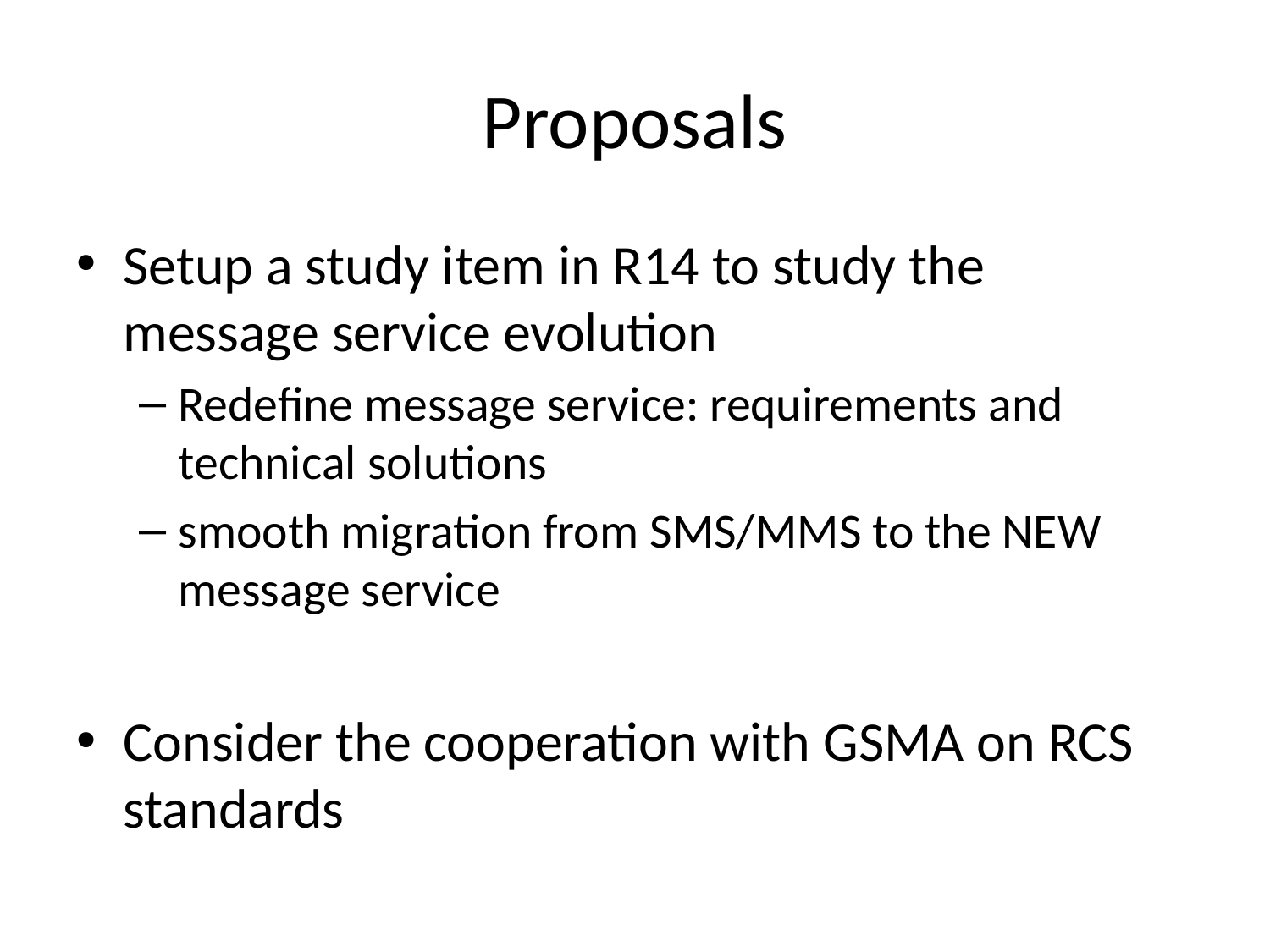

# Proposals
Setup a study item in R14 to study the message service evolution
Redefine message service: requirements and technical solutions
smooth migration from SMS/MMS to the NEW message service

Consider the cooperation with GSMA on RCS standards